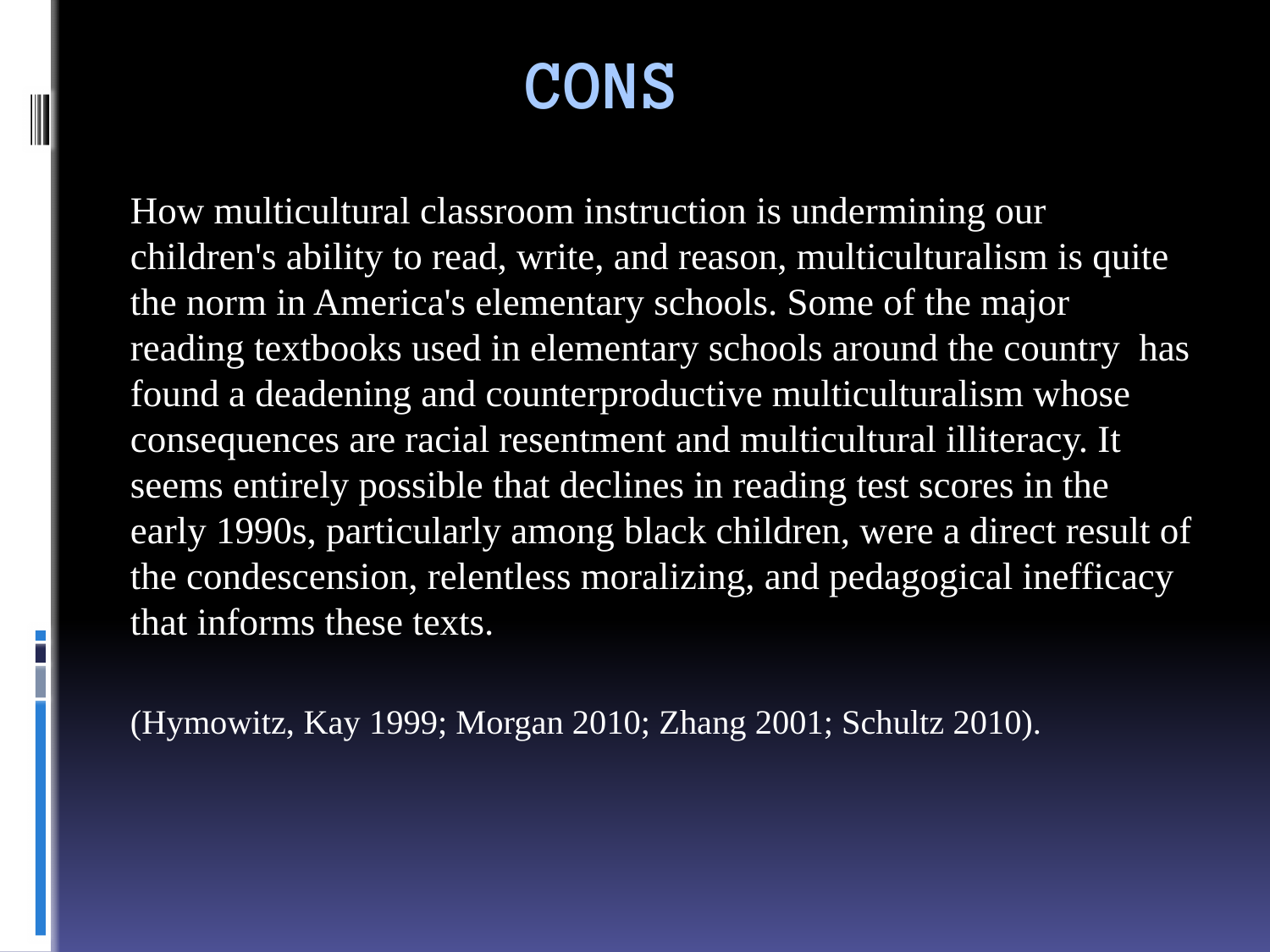

# Cons
How multicultural classroom instruction is undermining our children's ability to read, write, and reason, multiculturalism is quite the norm in America's elementary schools. Some of the major reading textbooks used in elementary schools around the country  has found a deadening and counterproductive multiculturalism whose consequences are racial resentment and multicultural illiteracy. It seems entirely possible that declines in reading test scores in the early 1990s, particularly among black children, were a direct result of the condescension, relentless moralizing, and pedagogical inefficacy that informs these texts.

(Hymowitz, Kay 1999; Morgan 2010; Zhang 2001; Schultz 2010).